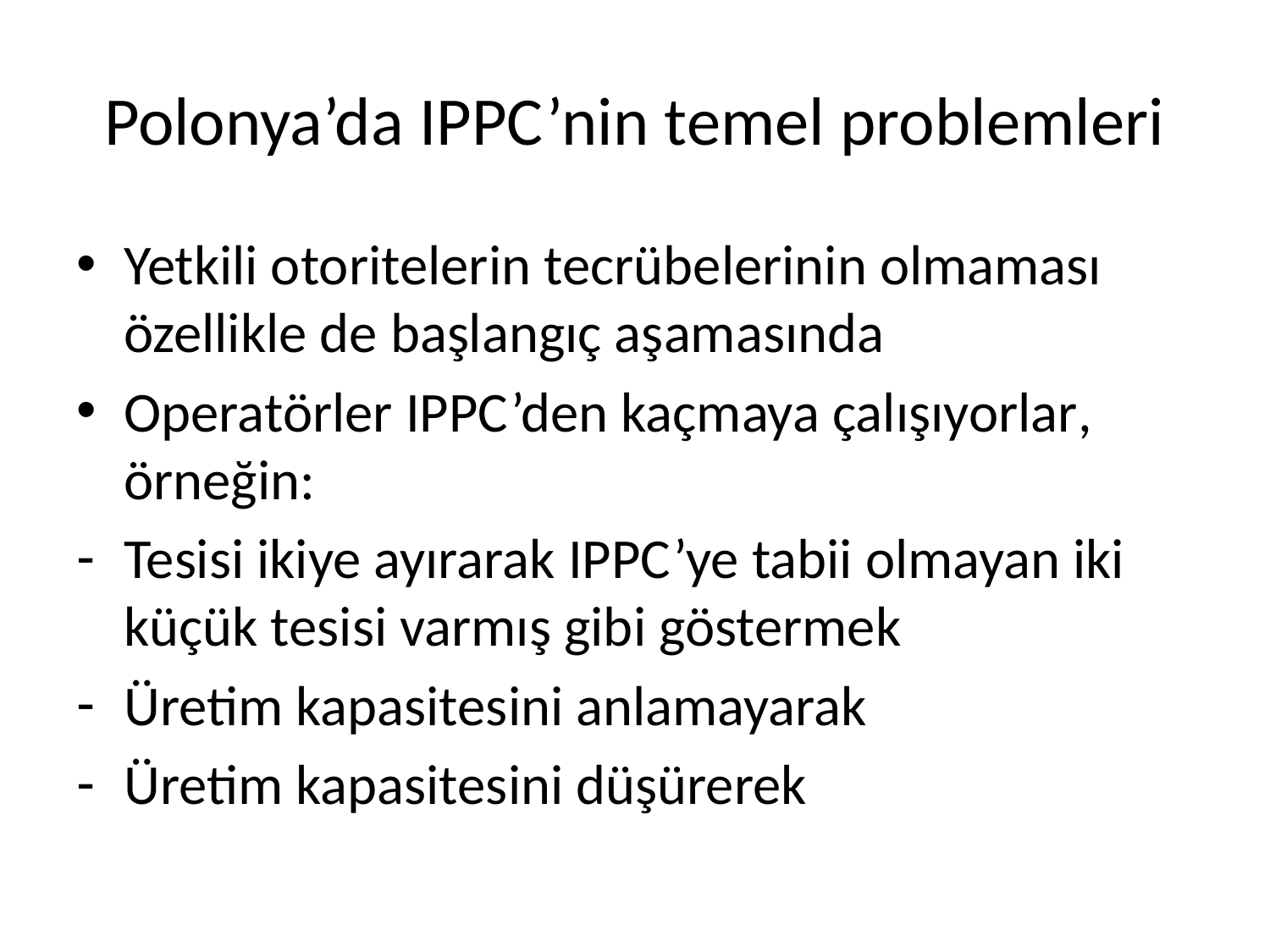

# Polonya’da IPPC’nin temel problemleri
Yetkili otoritelerin tecrübelerinin olmaması özellikle de başlangıç aşamasında
Operatörler IPPC’den kaçmaya çalışıyorlar, örneğin:
Tesisi ikiye ayırarak IPPC’ye tabii olmayan iki küçük tesisi varmış gibi göstermek
Üretim kapasitesini anlamayarak
Üretim kapasitesini düşürerek